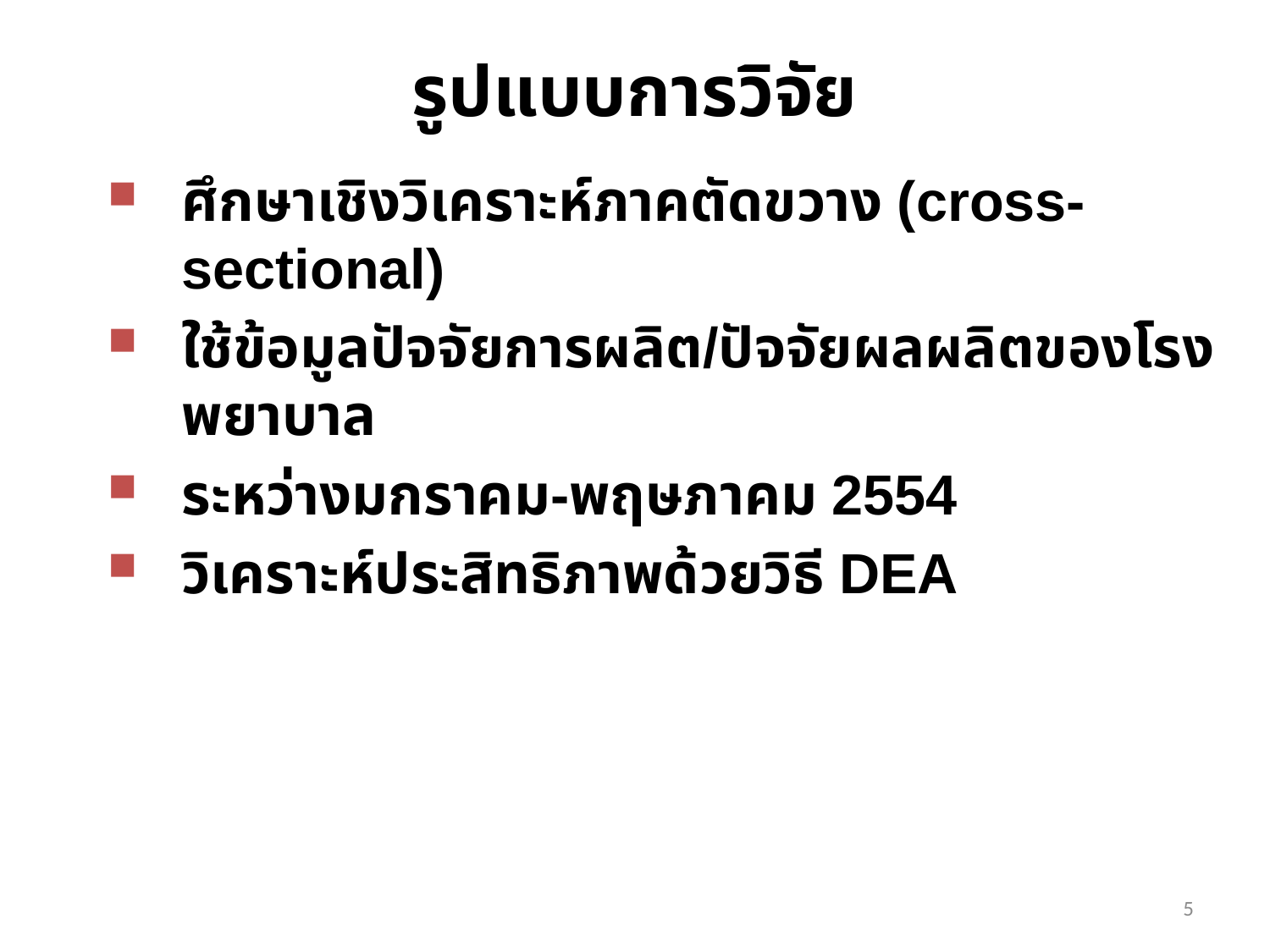

# รูปแบบการวิจัย
ศึกษาเชิงวิเคราะห์ภาคตัดขวาง (cross-sectional)
ใช้ข้อมูลปัจจัยการผลิต/ปัจจัยผลผลิตของโรงพยาบาล
ระหว่างมกราคม-พฤษภาคม 2554
วิเคราะห์ประสิทธิภาพด้วยวิธี DEA

5